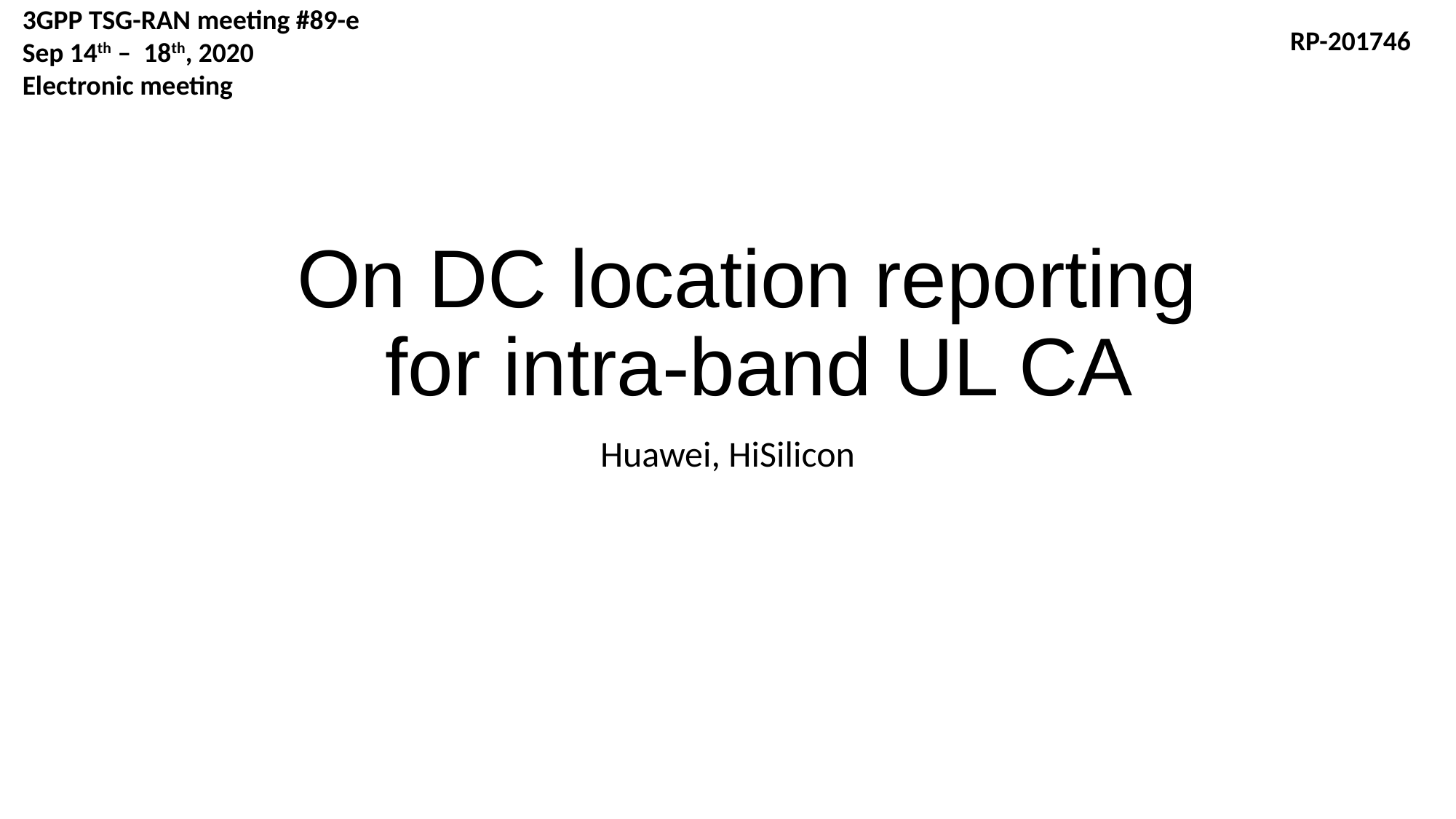

3GPP TSG-RAN meeting #89-e
Sep 14th –  18th, 2020
Electronic meeting
RP-201746
# On DC location reporting for intra-band UL CA
Huawei, HiSilicon